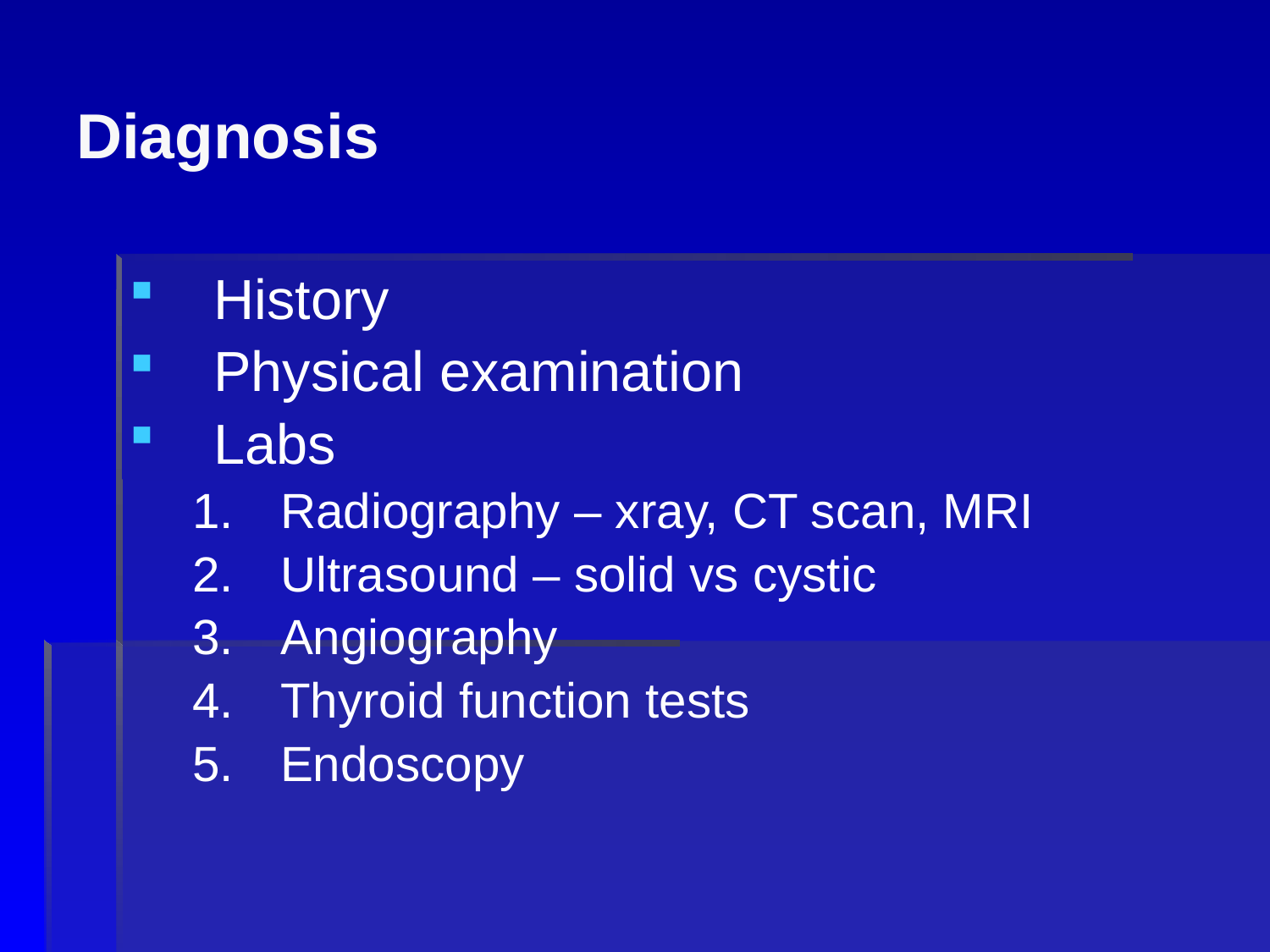

# Diagnosis
History
Physical examination
Labs
 Radiography – xray, CT scan, MRI
 Ultrasound – solid vs cystic
 Angiography
 Thyroid function tests
 Endoscopy